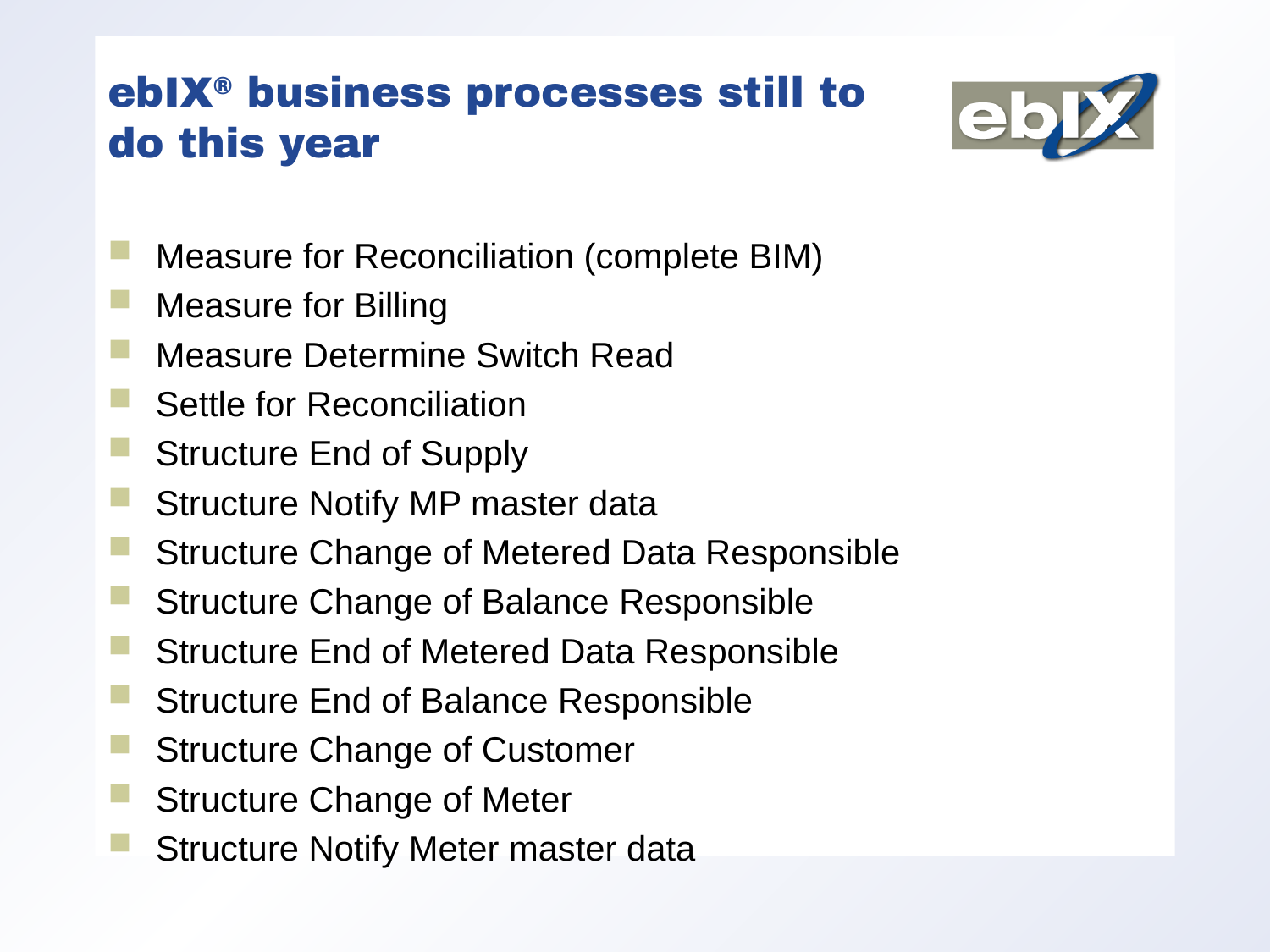

# ebIX® business processes still to do this year
Measure for Reconciliation (complete BIM)
Measure for Billing
Measure Determine Switch Read
Settle for Reconciliation
Structure End of Supply
Structure Notify MP master data
Structure Change of Metered Data Responsible
Structure Change of Balance Responsible
Structure End of Metered Data Responsible
Structure End of Balance Responsible
Structure Change of Customer
Structure Change of Meter
Structure Notify Meter master data